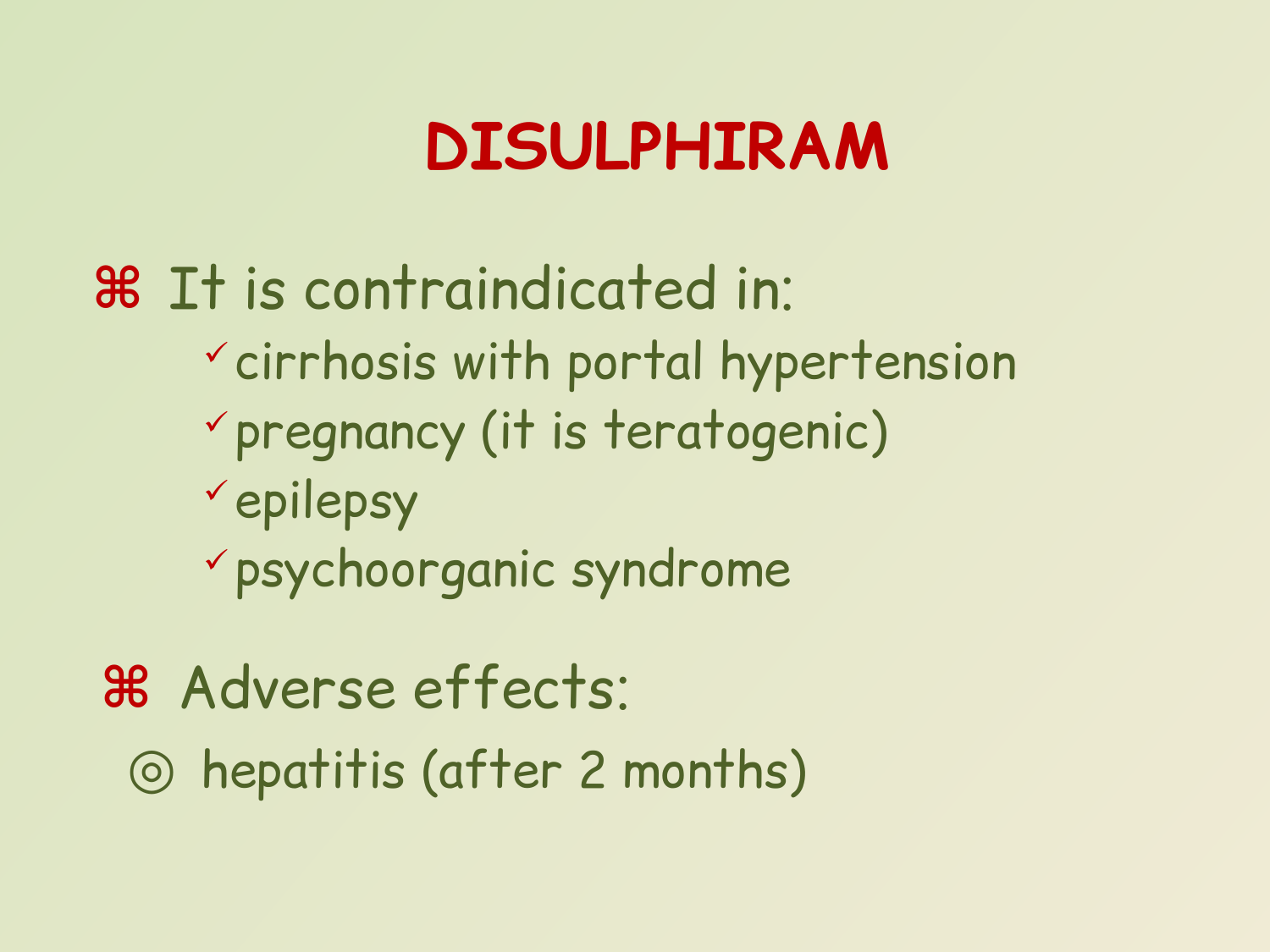

DISULPHIRAM

 ⌘ It is contraindicated in:
cirrhosis with portal hypertension
pregnancy (it is teratogenic)
epilepsy
psychoorganic syndrome

 ⌘ Adverse effects:
   ◎ hepatitis (after 2 months)